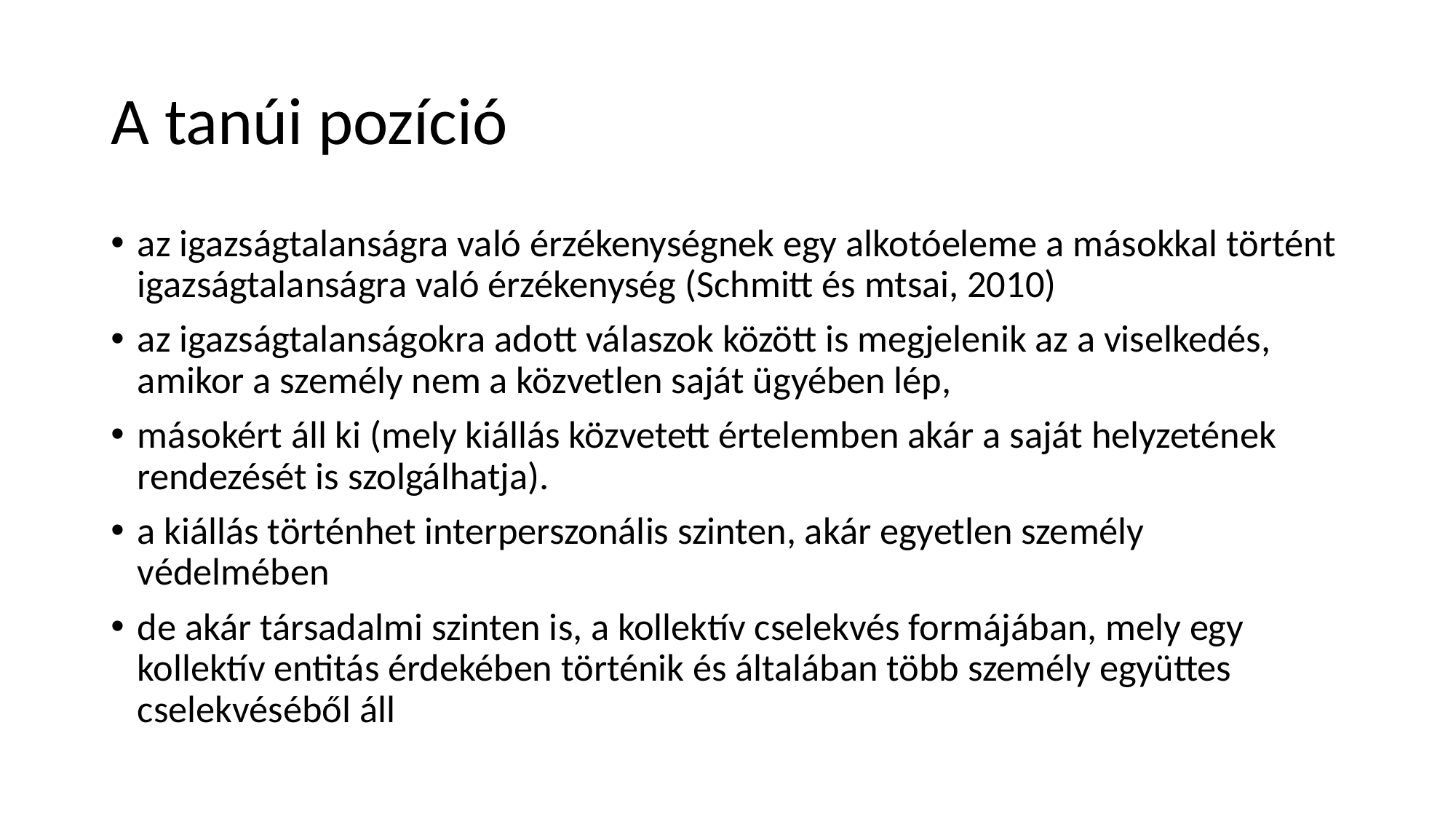

# A tanúi pozíció
az igazságtalanságra való érzékenységnek egy alkotóeleme a másokkal történt igazságtalanságra való érzékenység (Schmitt és mtsai, 2010)
az igazságtalanságokra adott válaszok között is megjelenik az a viselkedés, amikor a személy nem a közvetlen saját ügyében lép,
másokért áll ki (mely kiállás közvetett értelemben akár a saját helyzetének rendezését is szolgálhatja).
a kiállás történhet interperszonális szinten, akár egyetlen személy védelmében
de akár társadalmi szinten is, a kollektív cselekvés formájában, mely egy kollektív entitás érdekében történik és általában több személy együttes cselekvéséből áll